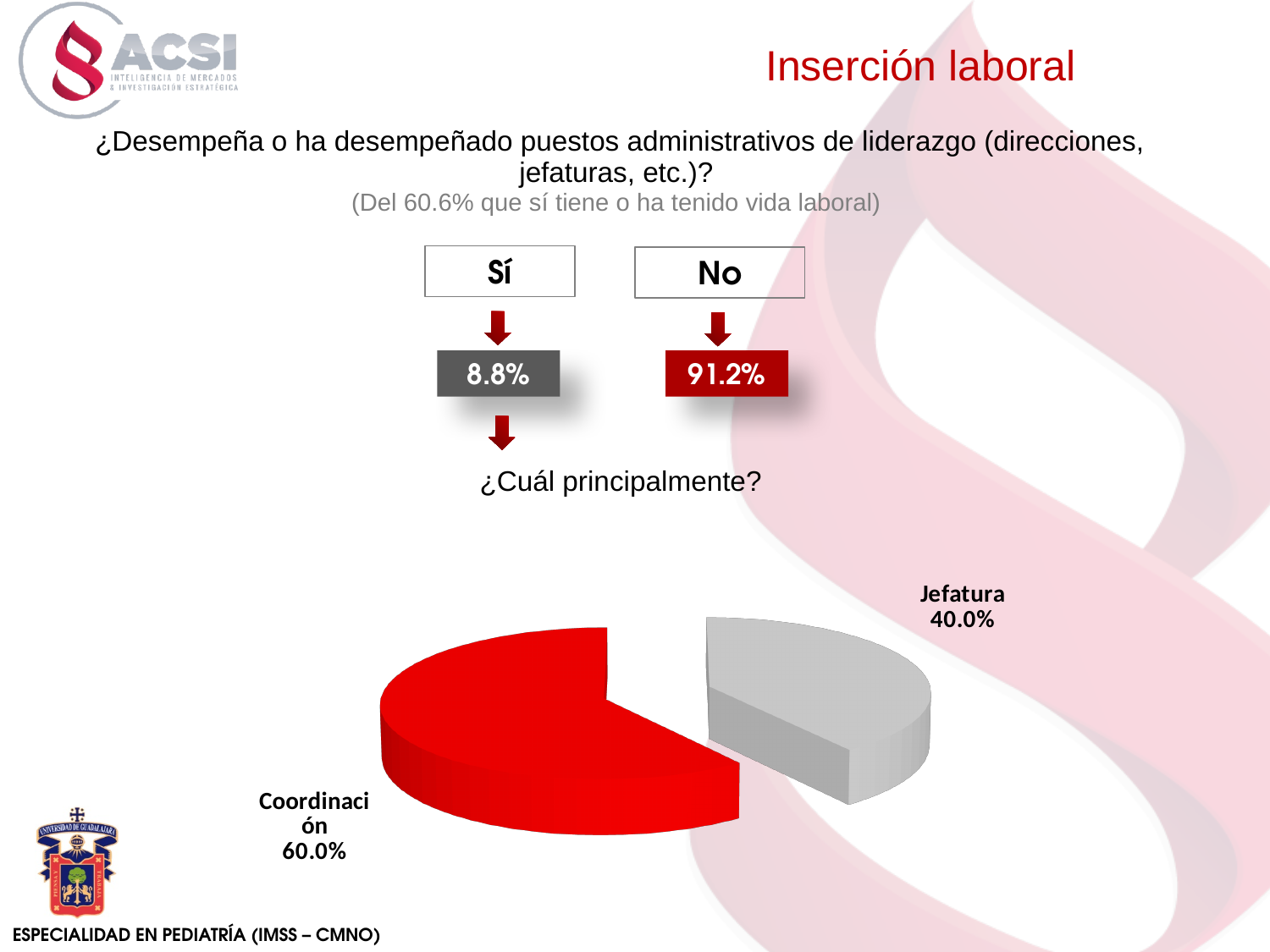

Inserción laboral
 ¿Desempeña o ha desempeñado puestos administrativos de liderazgo (direcciones, jefaturas, etc.)?
(Del 60.6% que sí tiene o ha tenido vida laboral)
Sí
No

8.8%
91.2%

¿Cuál principalmente?

[unsupported chart]